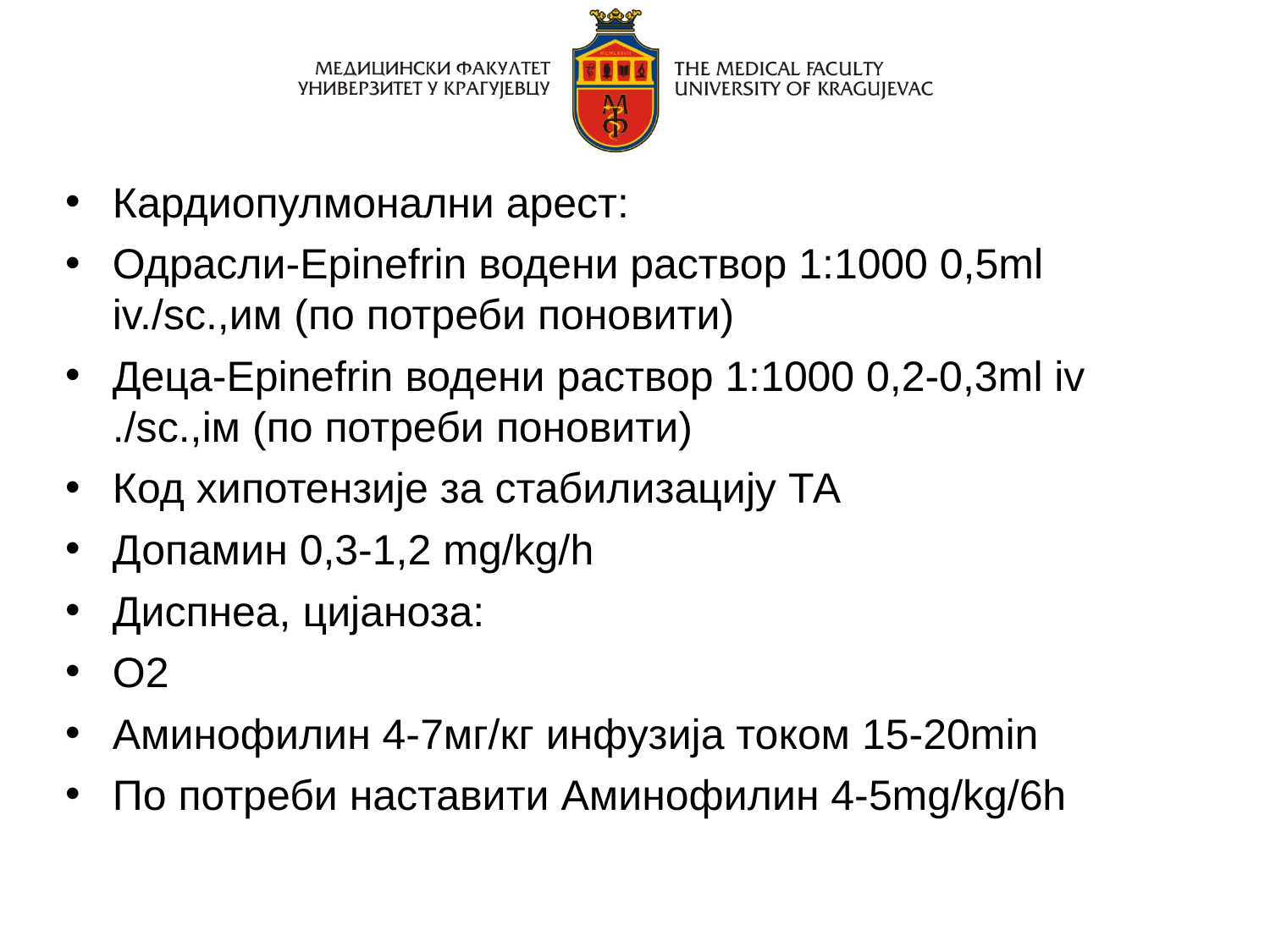

Кардиопулмонални арест:
Одрасли-Epinefrin водени раствор 1:1000 0,5ml iv./sc.,им (по потреби поновити)
Деца-Epinefrin водени раствор 1:1000 0,2-0,3ml iv ./sc.,iм (по потреби поновити)
Код хипотензије за стабилизацију ТА
Допамин 0,3-1,2 mg/kg/h
Диспнеа, цијаноза:
О2
Аминофилин 4-7мг/кг инфузија током 15-20min
По потреби наставити Аминофилин 4-5mg/kg/6h